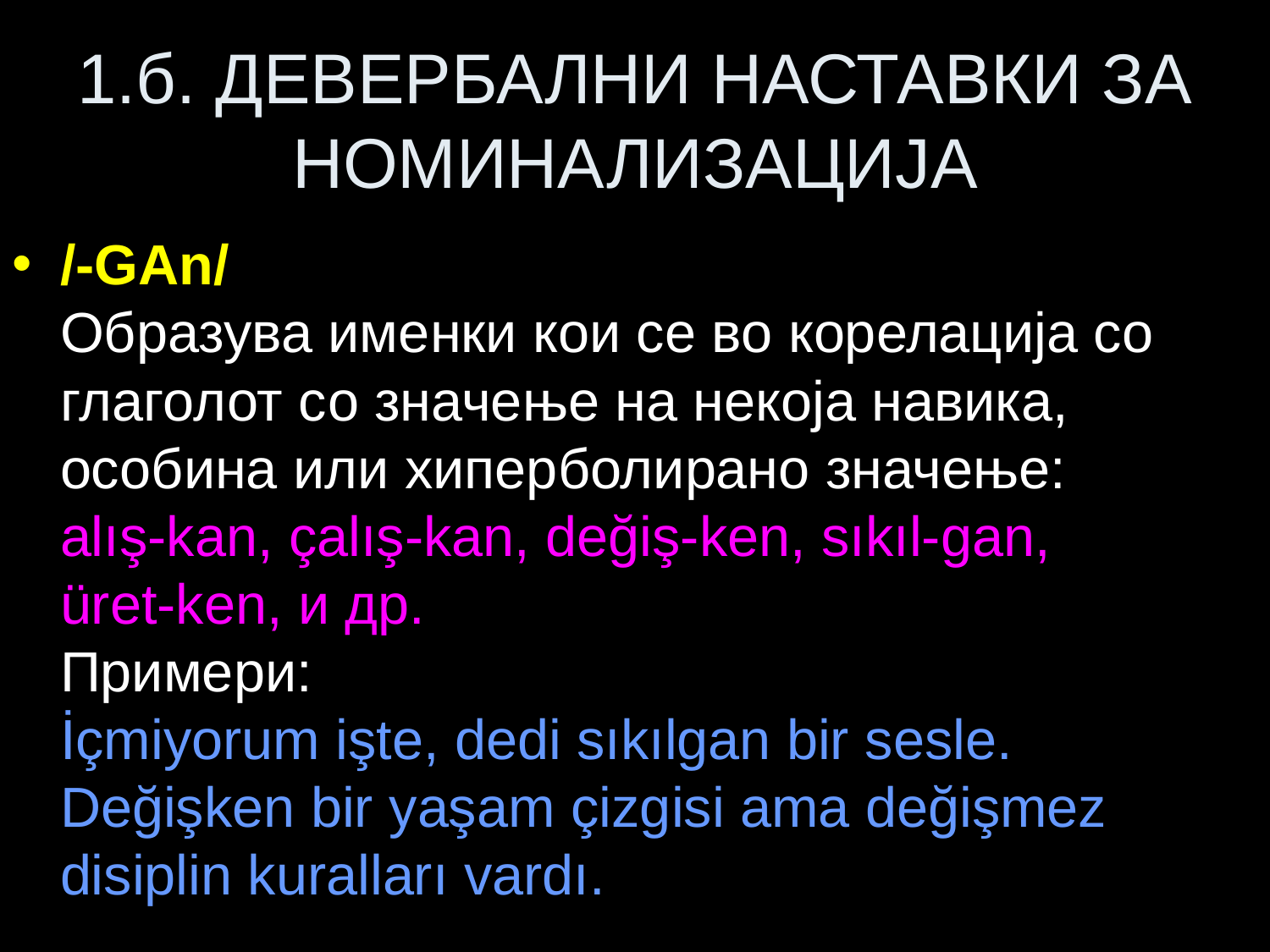

# 1.б. ДЕВЕРБАЛНИ НАСТАВКИ ЗА НОМИНАЛИЗАЦИЈА
/-GAn/
Образува именки кои се во корелација со глаголот со значење на некоја навика, особина или хиперболирано значење:
alış-kan, çalış-kan, değiş-ken, sıkıl-gan,
üret-ken, и др.
Примери:
İçmiyorum işte, dedi sıkılgan bir sesle.
Değişken bir yaşam çizgisi ama değişmez disiplin kuralları vardı.